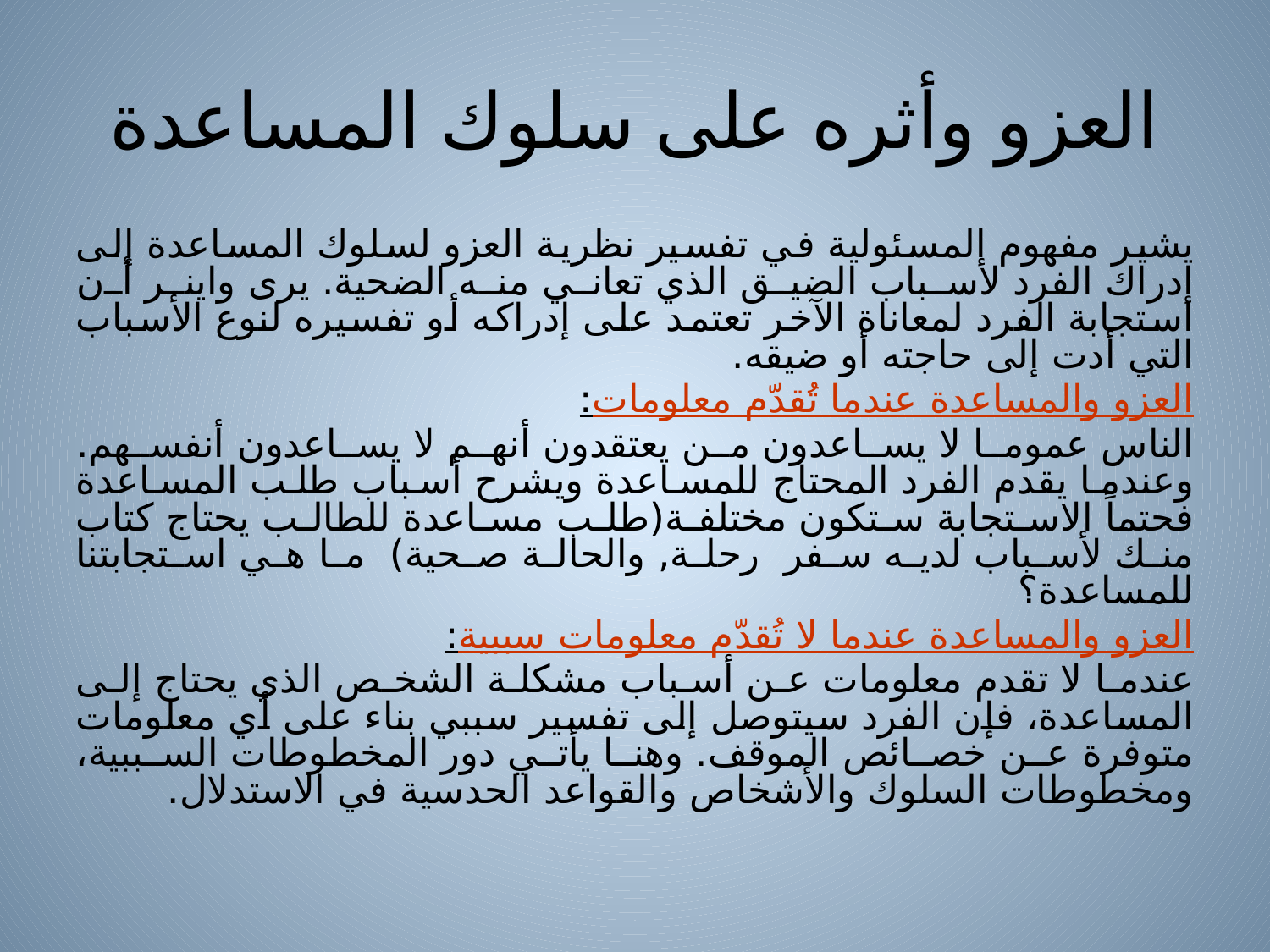

# العزو وأثره على سلوك المساعدة
يشير مفهوم المسئولية في تفسير نظرية العزو لسلوك المساعدة إلى إدراك الفرد لأسباب الضيق الذي تعاني منه الضحية. يرى واينر أن استجابة الفرد لمعاناة الآخر تعتمد على إدراكه أو تفسيره لنوع الأسباب التي أدت إلى حاجته أو ضيقه.
العزو والمساعدة عندما تُقدّم معلومات:
الناس عموما لا يساعدون من يعتقدون أنهم لا يساعدون أنفسهم. وعندما يقدم الفرد المحتاج للمساعدة ويشرح أسباب طلب المساعدة فحتماً الاستجابة ستكون مختلفة(طلب مساعدة للطالب يحتاج كتاب منك لأسباب لديه سفر  رحلة, والحالة صحية)  ما هي استجابتنا للمساعدة؟
العزو والمساعدة عندما لا تُقدّم معلومات سببية:
عندما لا تقدم معلومات عن أسباب مشكلة الشخص الذي يحتاج إلى المساعدة، فإن الفرد سيتوصل إلى تفسير سببي بناء على أي معلومات متوفرة عن خصائص الموقف. وهنا يأتي دور المخطوطات السببية، ومخطوطات السلوك والأشخاص والقواعد الحدسية في الاستدلال.